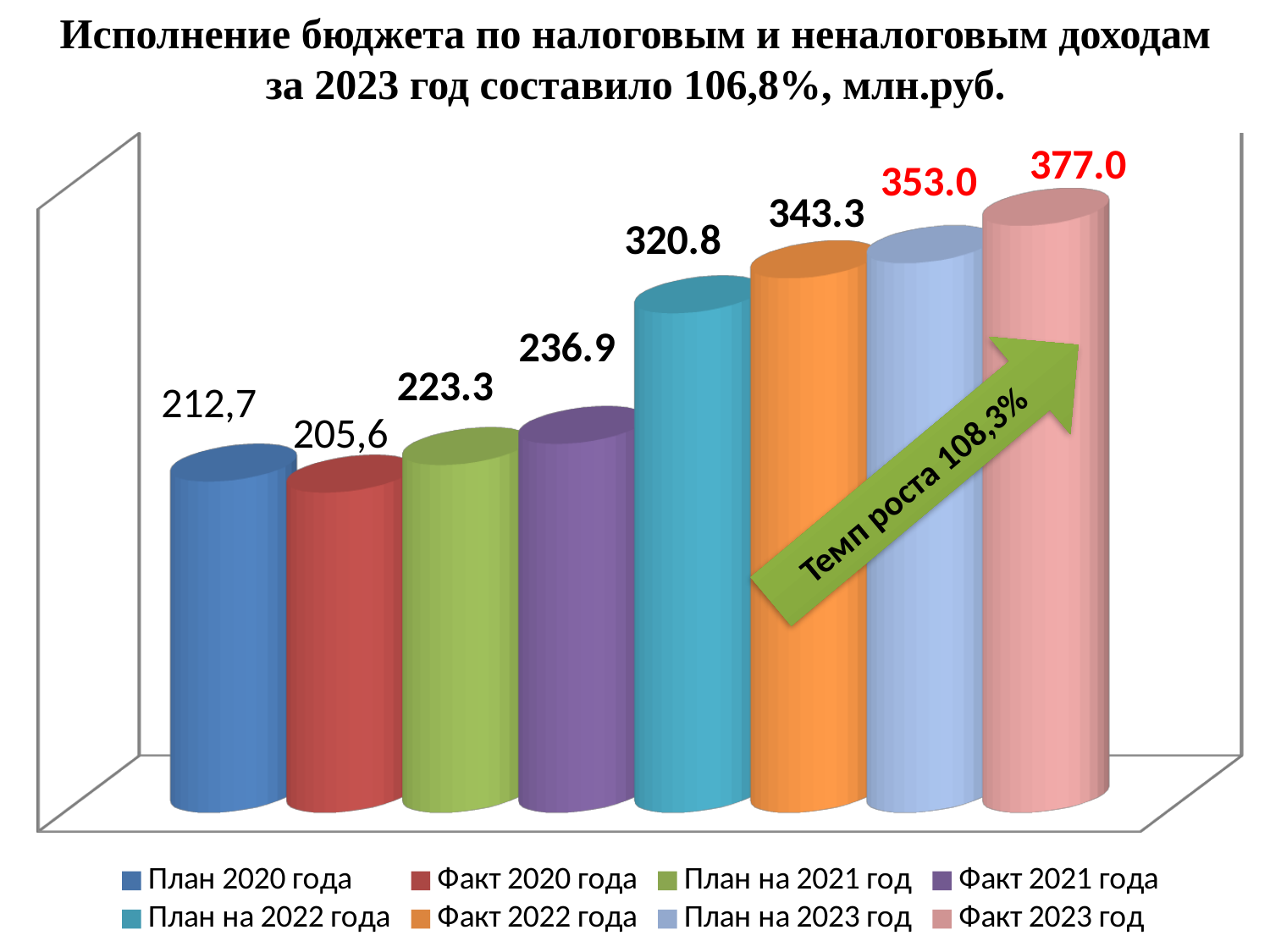

Исполнение бюджета по налоговым и неналоговым доходам за 2023 год составило 106,8%, млн.руб.

[unsupported chart]

Темп роста 108,3%